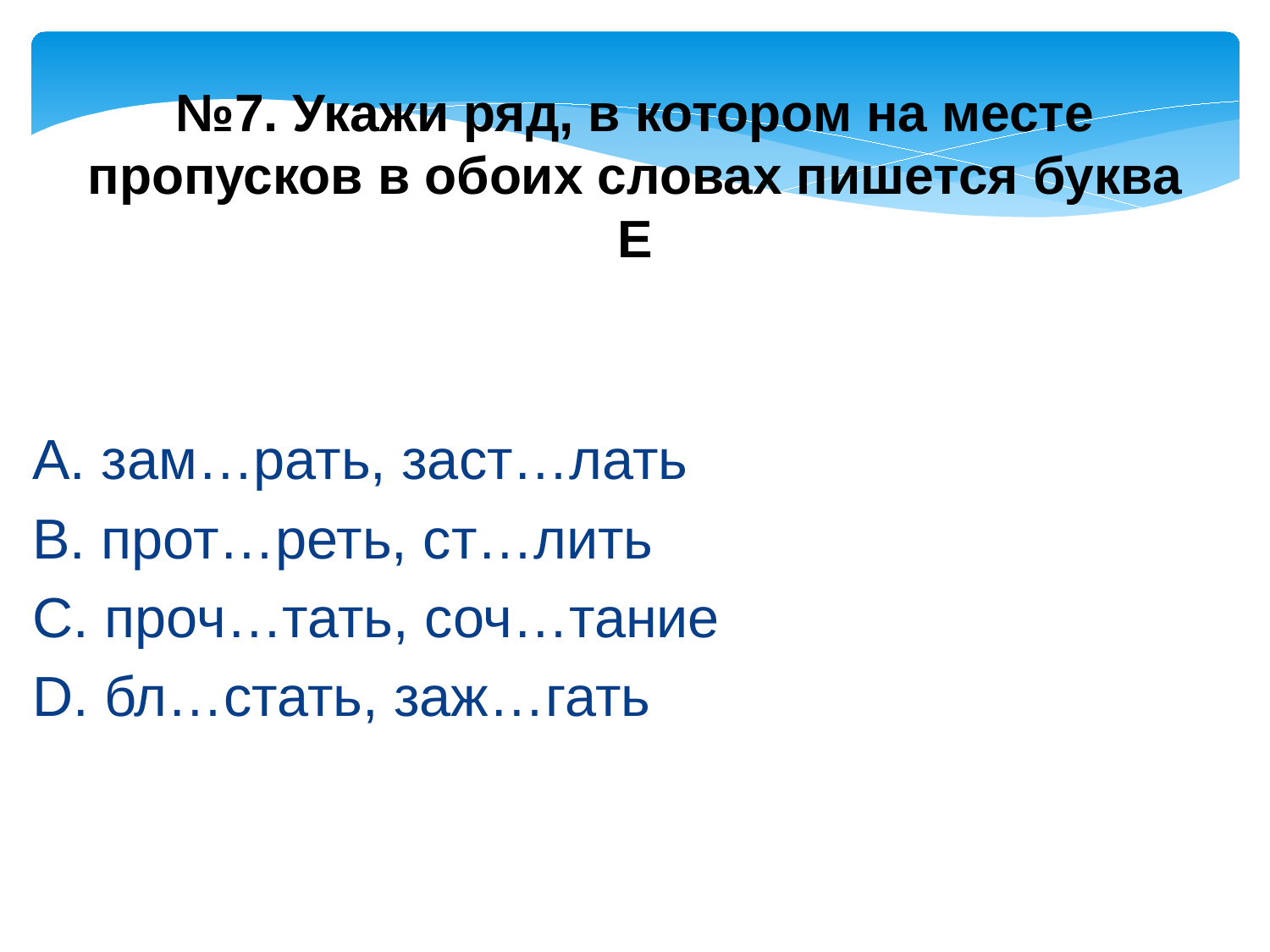

№7. Укажи ряд, в котором на месте пропусков в обоих словах пишется буква Е
А. зам…рать, заст…лать
В. прот…реть, ст…лить
С. проч…тать, соч…тание
D. бл…стать, заж…гать